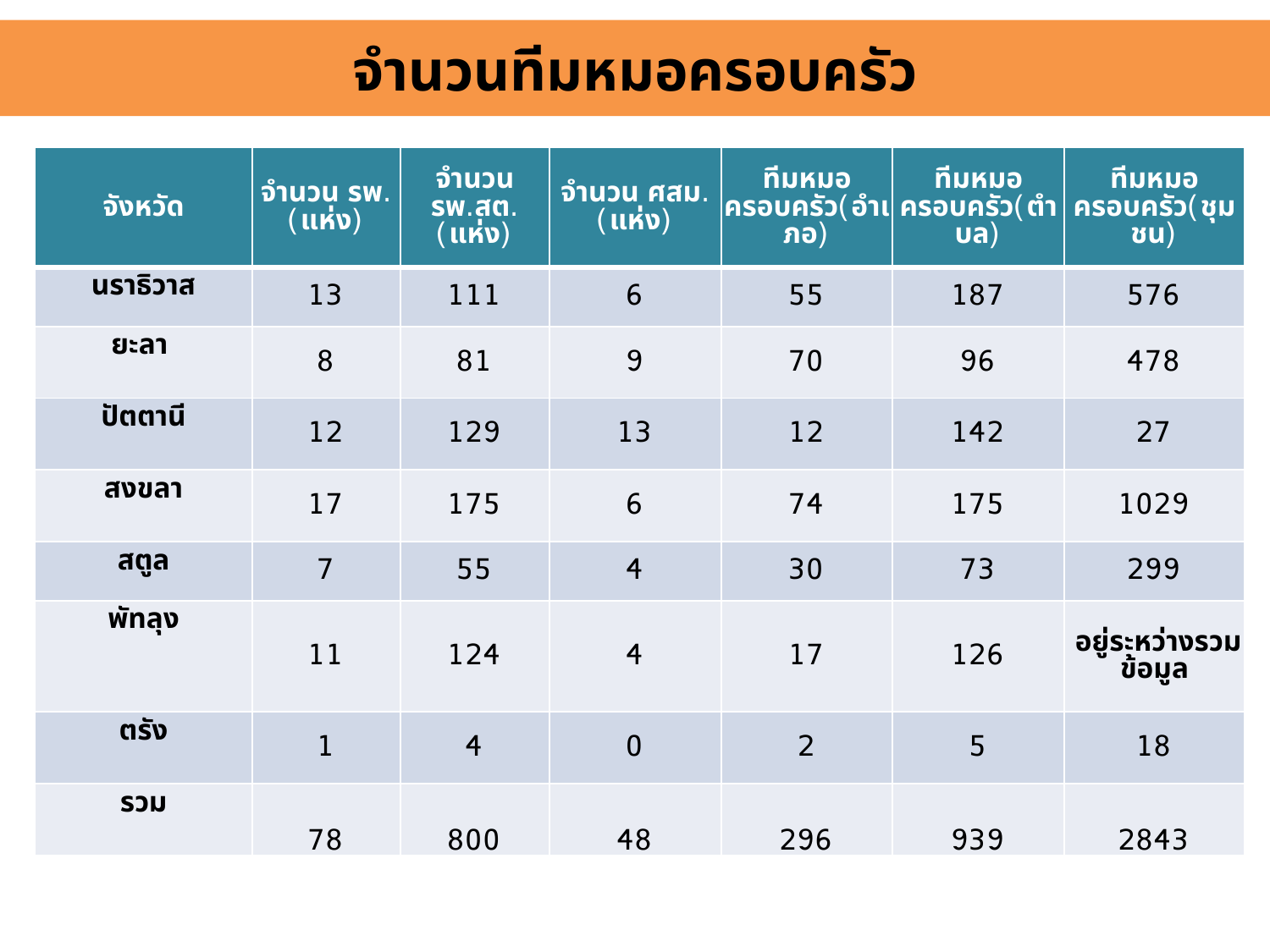

# จำนวนทีมหมอครอบครัว
| จังหวัด | จำนวน รพ. (แห่ง) | จำนวน รพ.สต. (แห่ง) | จำนวน ศสม. (แห่ง) | ทีมหมอครอบครัว(อำเภอ) | ทีมหมอครอบครัว(ตำบล) | ทีมหมอครอบครัว(ชุมชน) |
| --- | --- | --- | --- | --- | --- | --- |
| นราธิวาส | 13 | 111 | 6 | 55 | 187 | 576 |
| ยะลา | 8 | 81 | 9 | 70 | 96 | 478 |
| ปัตตานี | 12 | 129 | 13 | 12 | 142 | 27 |
| สงขลา | 17 | 175 | 6 | 74 | 175 | 1029 |
| สตูล | 7 | 55 | 4 | 30 | 73 | 299 |
| พัทลุง | 11 | 124 | 4 | 17 | 126 | อยู่ระหว่างรวมข้อมูล |
| ตรัง | 1 | 4 | 0 | 2 | 5 | 18 |
| รวม | 78 | 800 | 48 | 296 | 939 | 2843 |